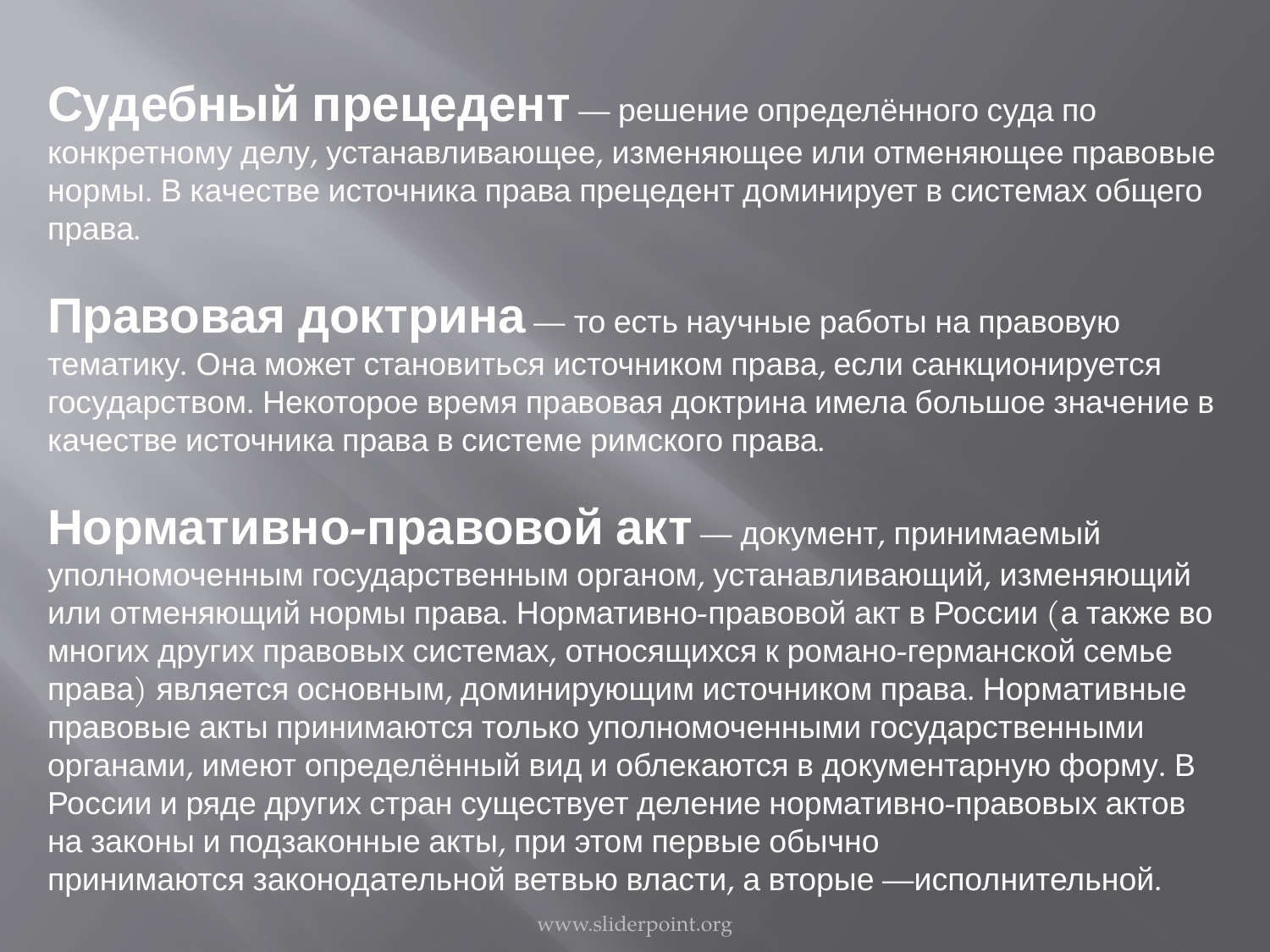

Судебный прецедент — решение определённого суда по конкретному делу, устанавливающее, изменяющее или отменяющее правовые нормы. В качестве источника права прецедент доминирует в системах общего права.

Правовая доктрина — то есть научные работы на правовую тематику. Она может становиться источником права, если санкционируется государством. Некоторое время правовая доктрина имела большое значение в качестве источника права в системе римского права.

Нормативно-правовой акт — документ, принимаемый уполномоченным государственным органом, устанавливающий, изменяющий или отменяющий нормы права. Нормативно-правовой акт в России (а также во многих других правовых системах, относящихся к романо-германской семье права) является основным, доминирующим источником права. Нормативные правовые акты принимаются только уполномоченными государственными органами, имеют определённый вид и облекаются в документарную форму. В России и ряде других стран существует деление нормативно-правовых актов на законы и подзаконные акты, при этом первые обычно принимаются законодательной ветвью власти, а вторые —исполнительной.

www.sliderpoint.org